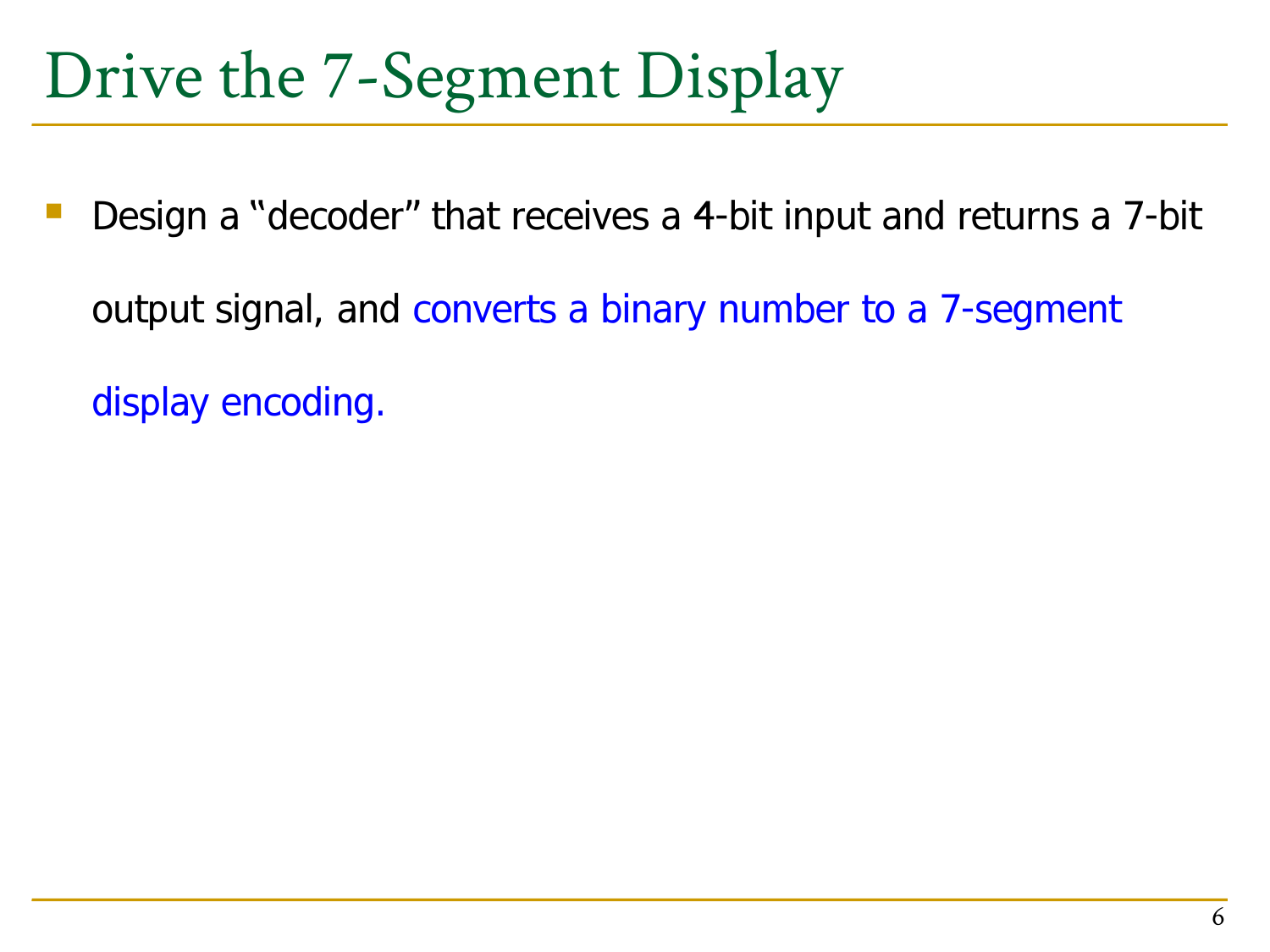

# Drive the 7-Segment Display
Design a “decoder” that receives a 4-bit input and returns a 7-bit output signal, and converts a binary number to a 7-segment display encoding.
6